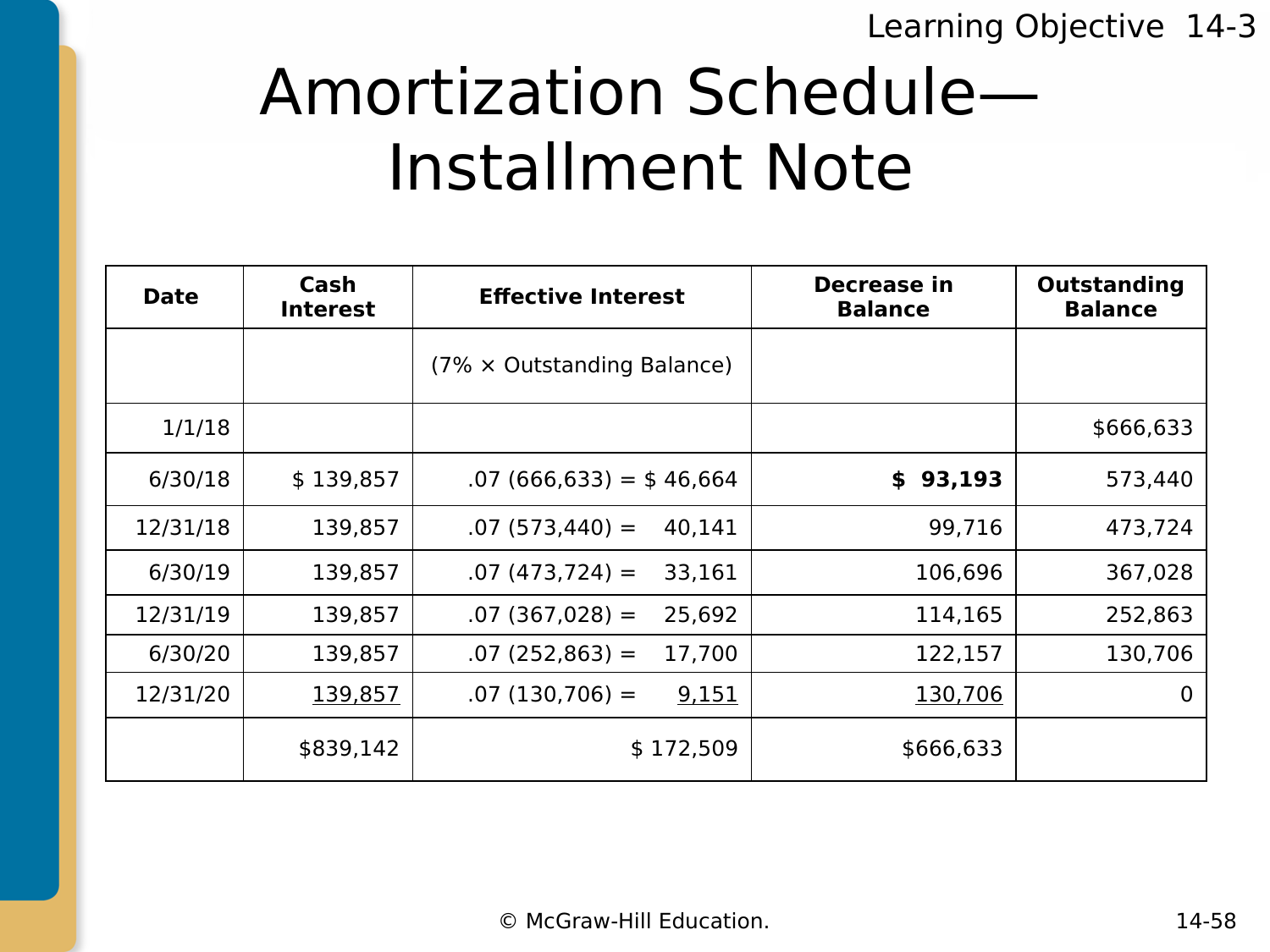

Learning Objective  14-3
# Amortization Schedule—Installment Note
| Date | Cash Interest | Effective Interest | Decrease in Balance | Outstanding Balance |
| --- | --- | --- | --- | --- |
|  |  | (7% × Outstanding Balance) |  |  |
| 1/1/18 |  |  |  | $666,633 |
| 6/30/18 | $ 139,857 | .07 (666,633) = $ 46,664 | $ 93,193 | 573,440 |
| 12/31/18 | 139,857 | .07 (573,440) = 40,141 | 99,716 | 473,724 |
| 6/30/19 | 139,857 | .07 (473,724) = 33,161 | 106,696 | 367,028 |
| 12/31/19 | 139,857 | .07 (367,028) = 25,692 | 114,165 | 252,863 |
| 6/30/20 | 139,857 | .07 (252,863) = 17,700 | 122,157 | 130,706 |
| 12/31/20 | 139,857 | .07 (130,706) = 9,151 | 130,706 | 0 |
|  | $839,142 | $ 172,509 | $666,633 |  |